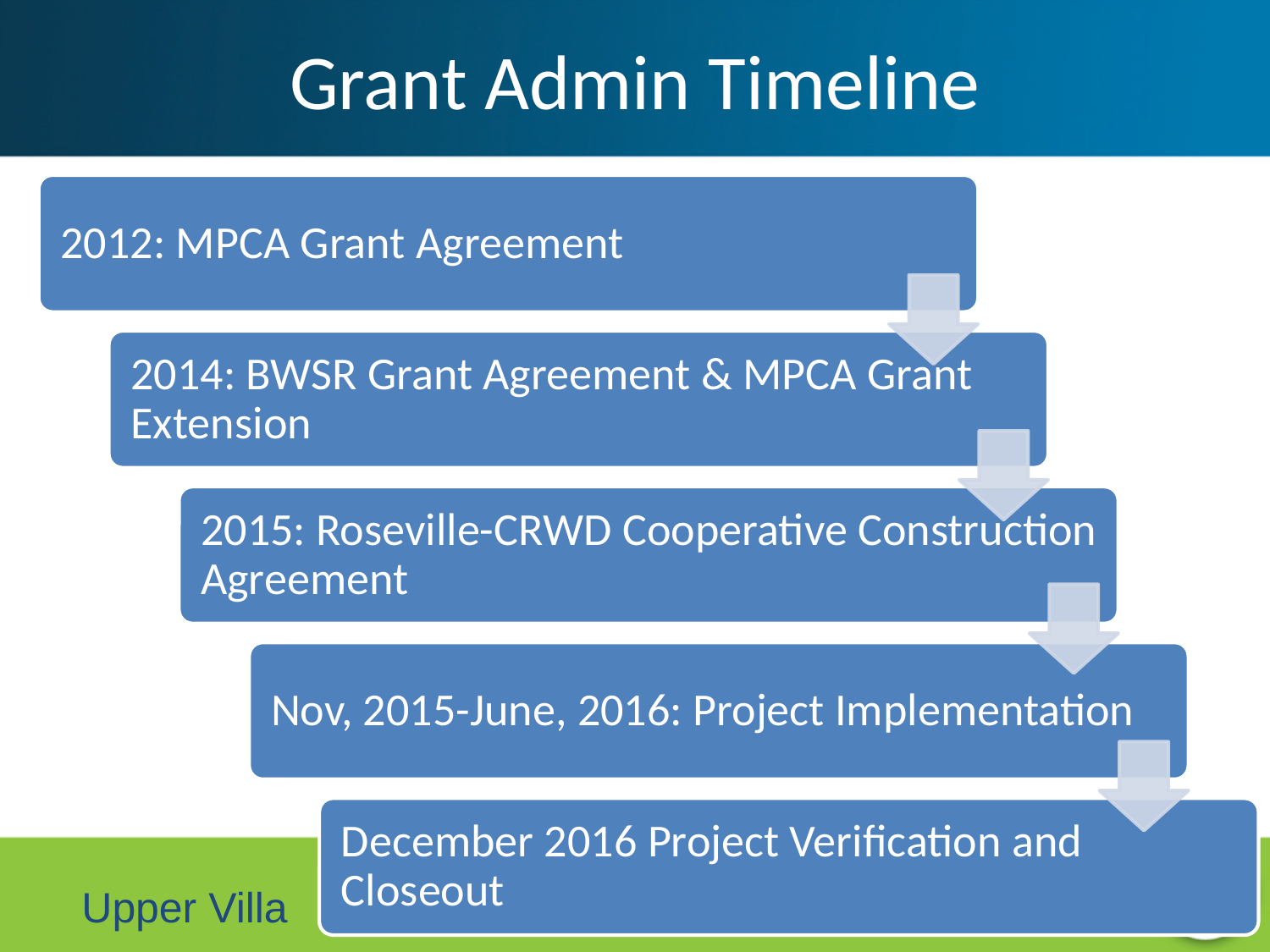

# Grant Admin Timeline
2012: MPCA Grant Agreement
2014: BWSR Grant Agreement & MPCA Grant Extension
2015: Roseville-CRWD Cooperative Construction Agreement
Nov, 2015-June, 2016: Project Implementation
December 2016 Project Verification and Closeout

Upper Villa